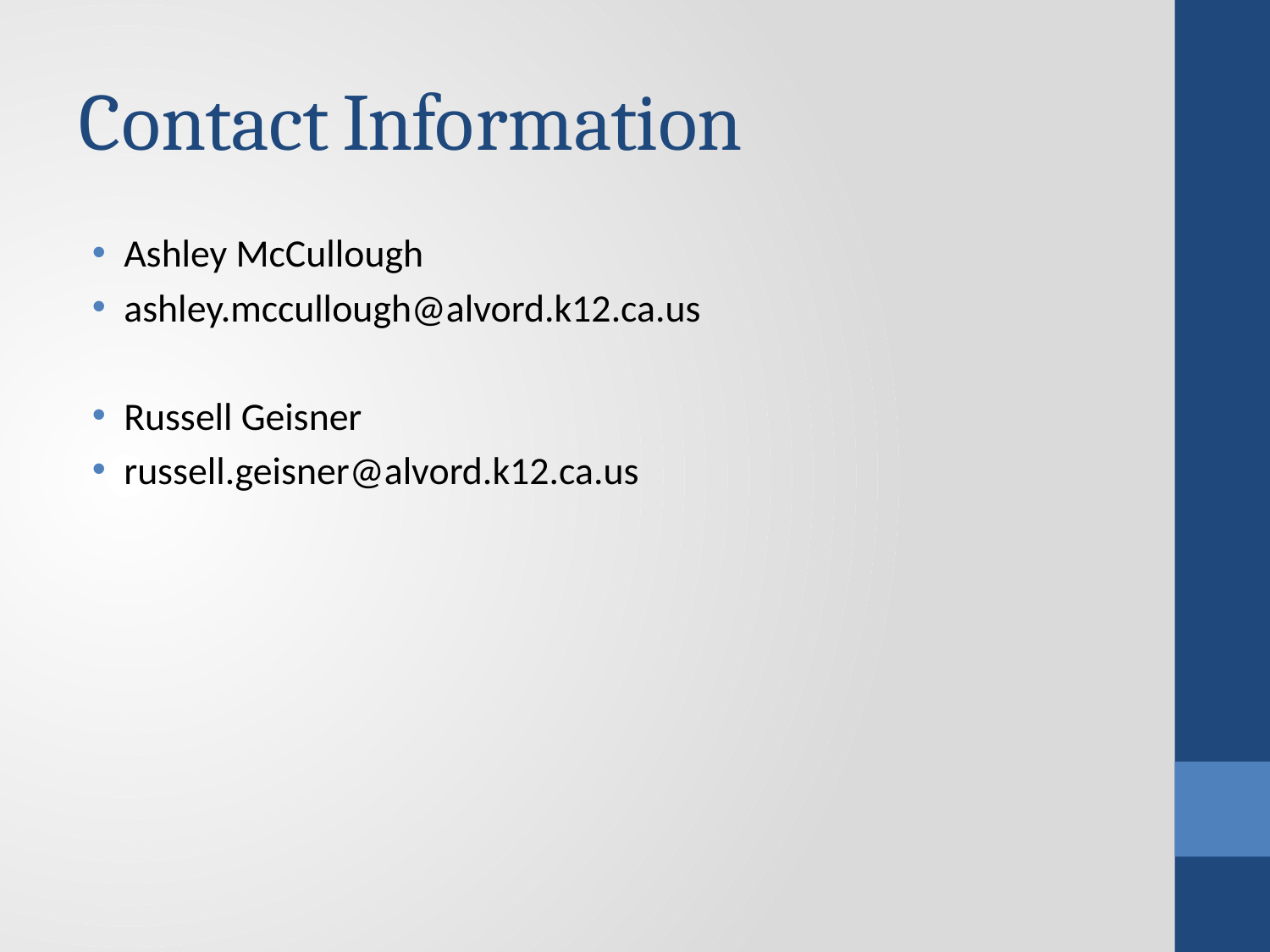

# Contact Information
Ashley McCullough
ashley.mccullough@alvord.k12.ca.us

Russell Geisner
russell.geisner@alvord.k12.ca.us